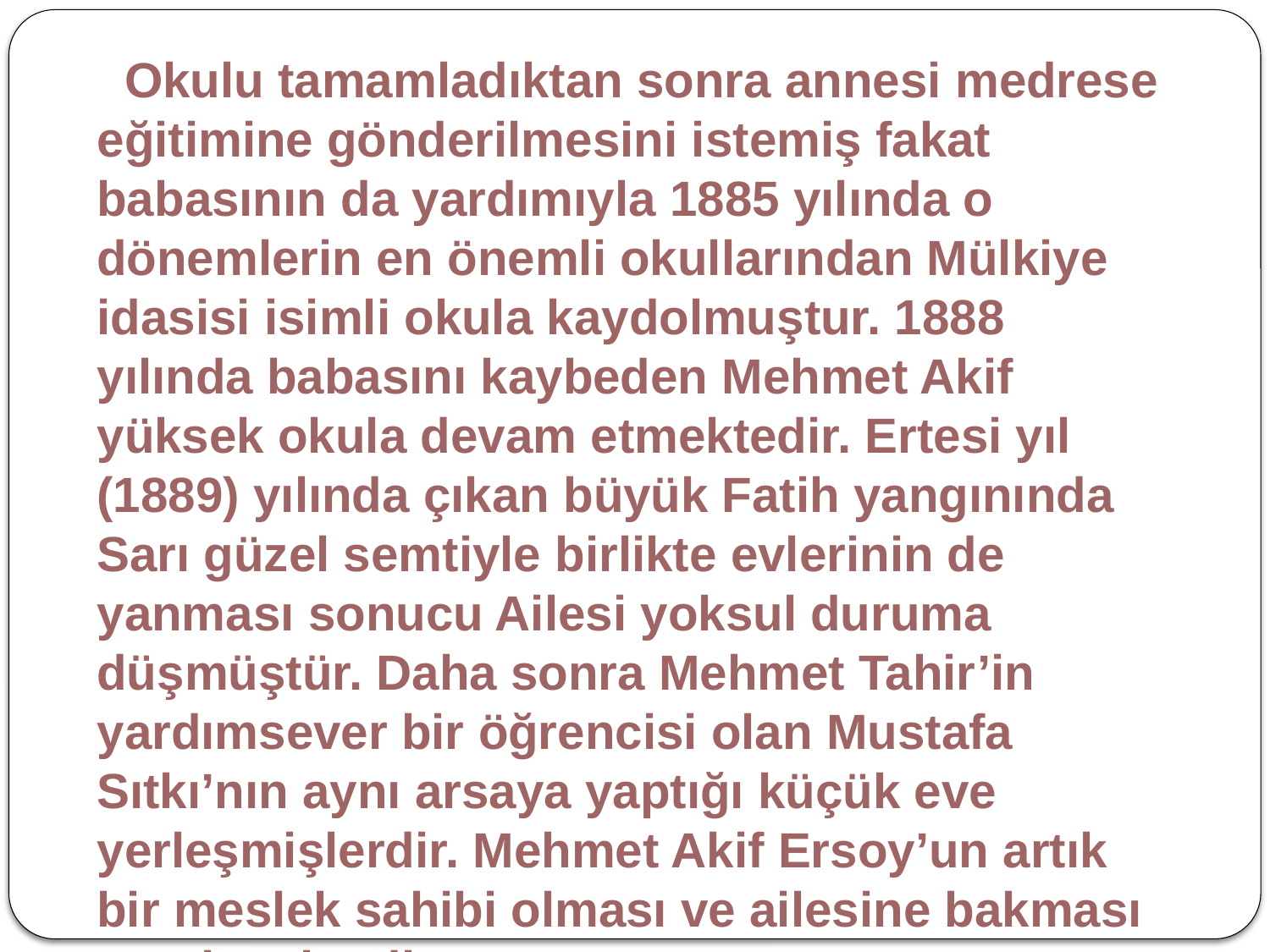

#
  Okulu tamamladıktan sonra annesi medrese eğitimine gönderilmesini istemiş fakat babasının da yardımıyla 1885 yılında o dönemlerin en önemli okullarından Mülkiye idasisi isimli okula kaydolmuştur. 1888 yılında babasını kaybeden Mehmet Akif yüksek okula devam etmektedir. Ertesi yıl (1889) yılında çıkan büyük Fatih yangınında Sarı güzel semtiyle birlikte evlerinin de yanması sonucu Ailesi yoksul duruma düşmüştür. Daha sonra Mehmet Tahir’in yardımsever bir öğrencisi olan Mustafa Sıtkı’nın aynı arsaya yaptığı küçük eve yerleşmişlerdir. Mehmet Akif Ersoy’un artık bir meslek sahibi olması ve ailesine bakması gerekmektedir.